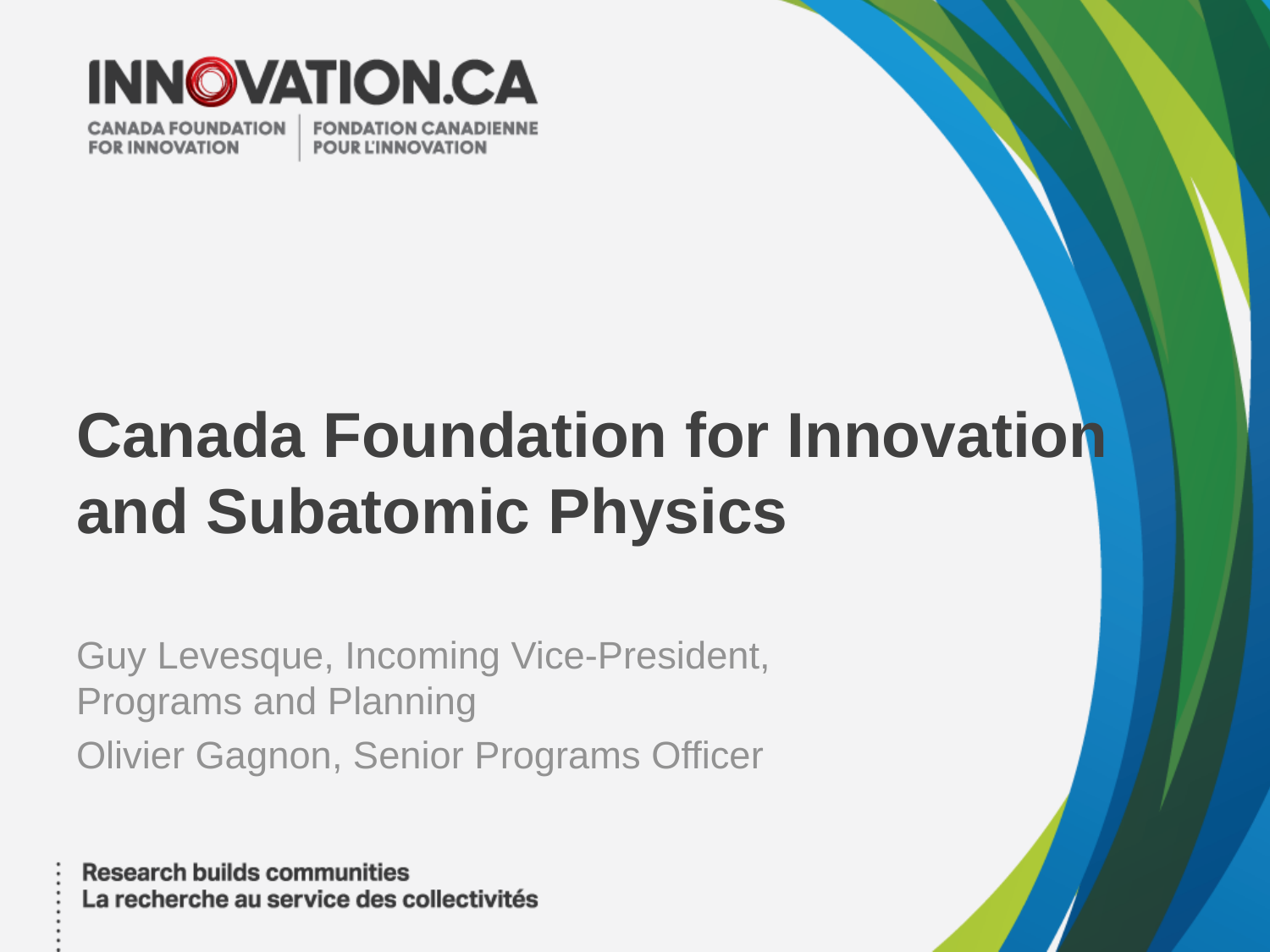

# Canada Foundation for Innovation and Subatomic Physics
Guy Levesque, Incoming Vice-President, Programs and Planning
Olivier Gagnon, Senior Programs Officer